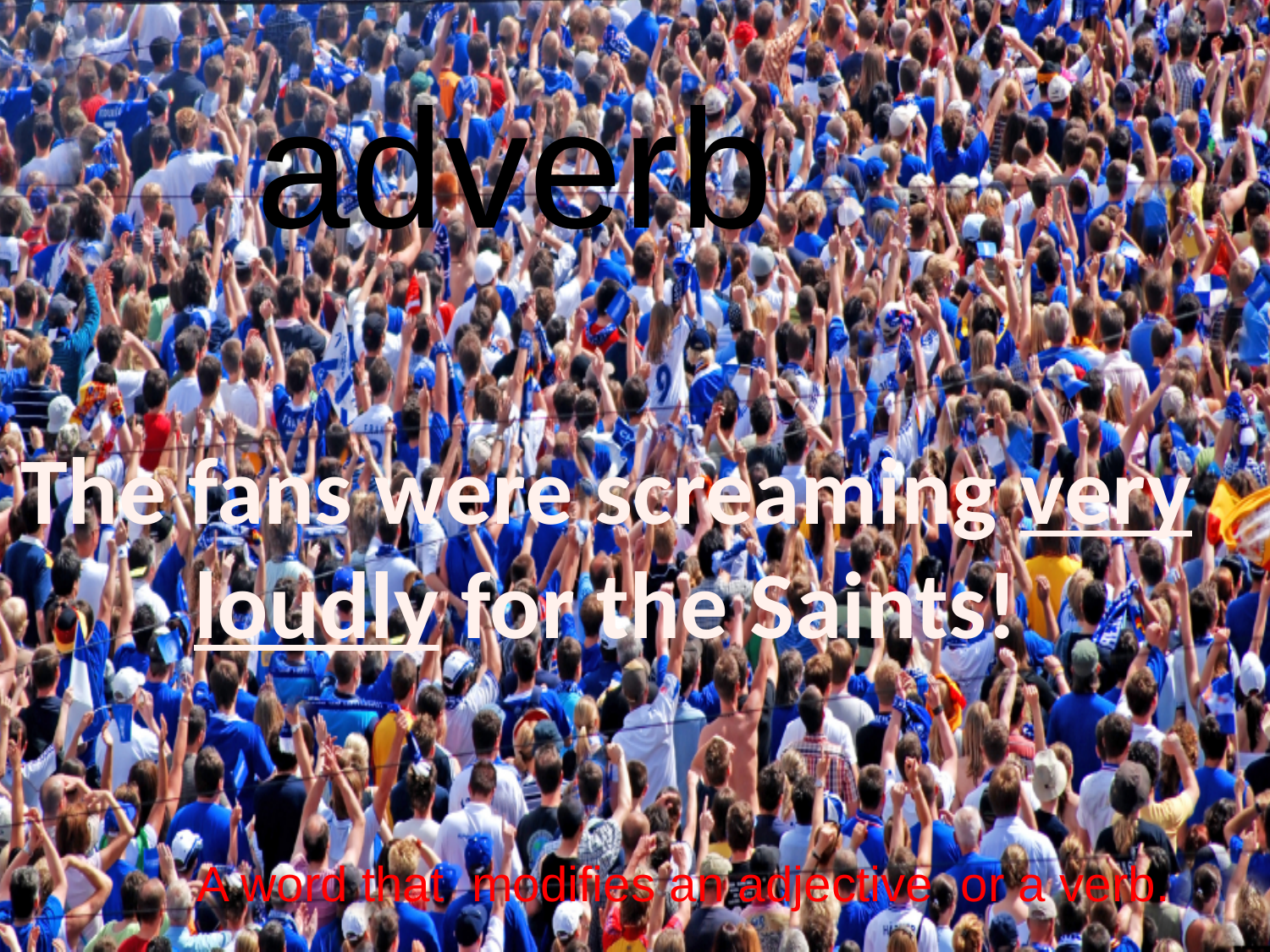

adverb
The fans were screaming very loudly for the Saints!
A word that  modifies an adjective  or a verb.